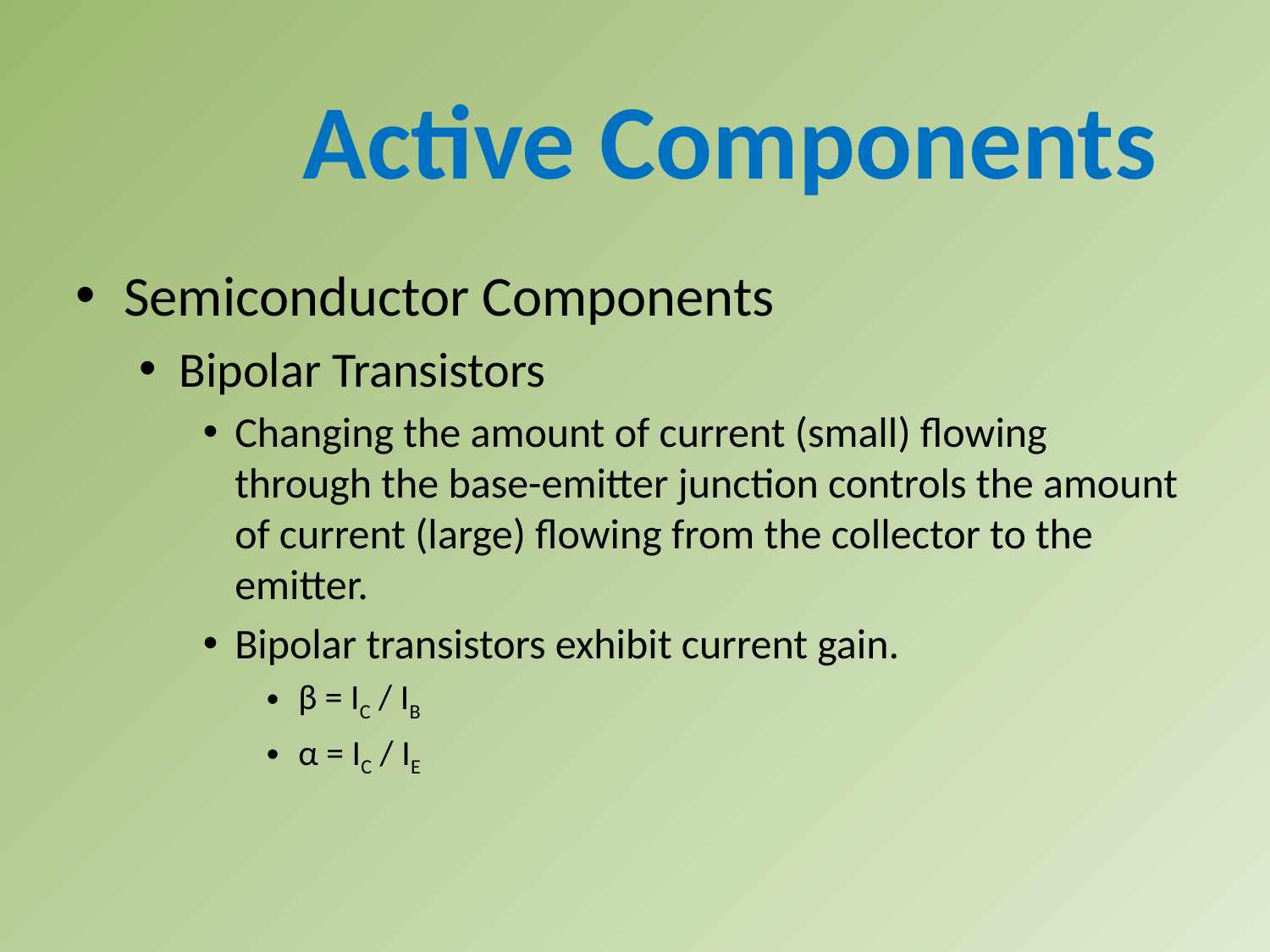

Active Components
Semiconductor Components
Bipolar Transistors
Changing the amount of current (small) flowing through the base-emitter junction controls the amount of current (large) flowing from the collector to the emitter.
Bipolar transistors exhibit current gain.
β = IC / IB
α = IC / IE